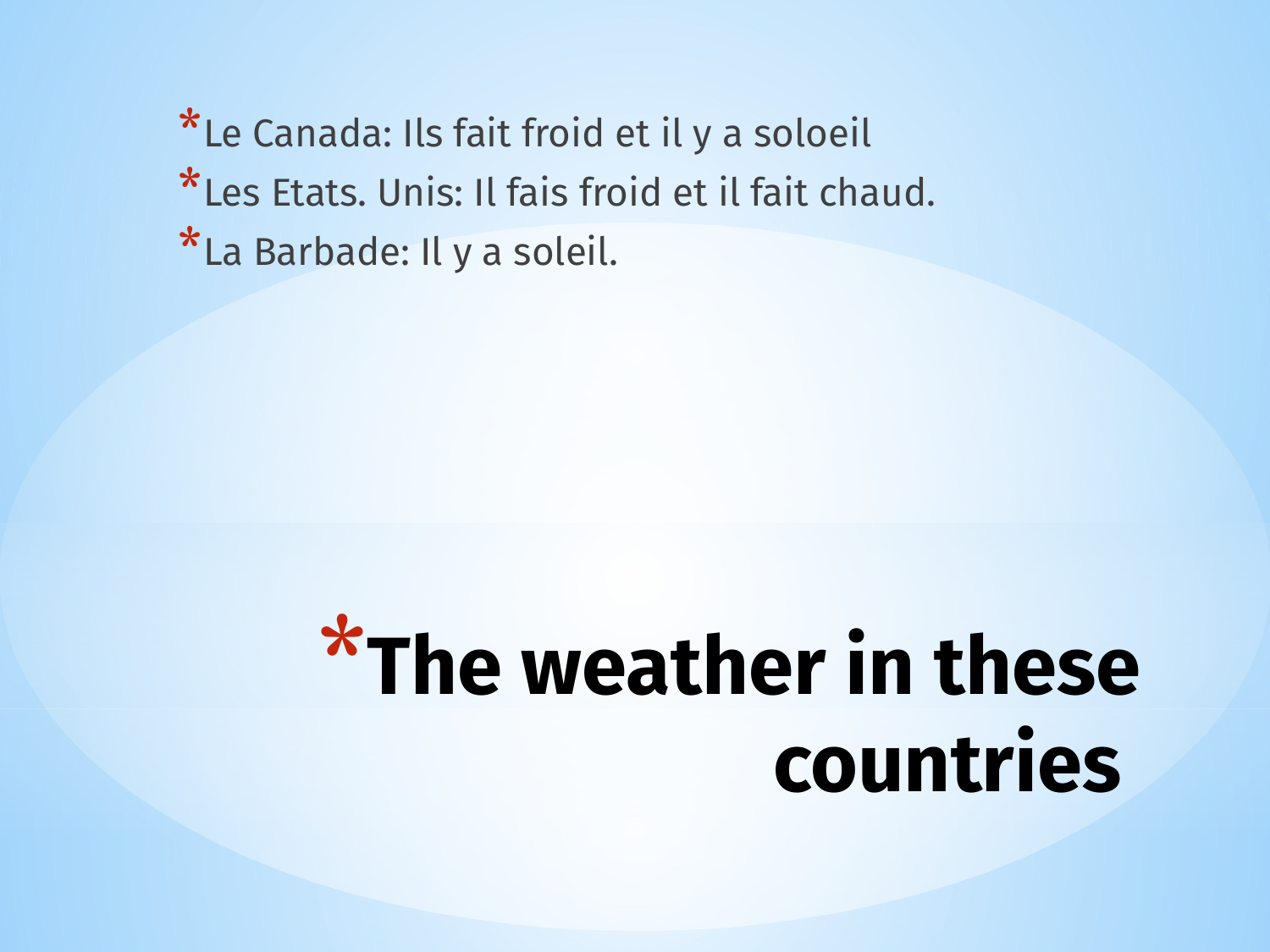

Le Canada: Ils fait froid et il y a soloeil
Les Etats. Unis: Il fais froid et il fait chaud.
La Barbade: Il y a soleil.
# The weather in these countries